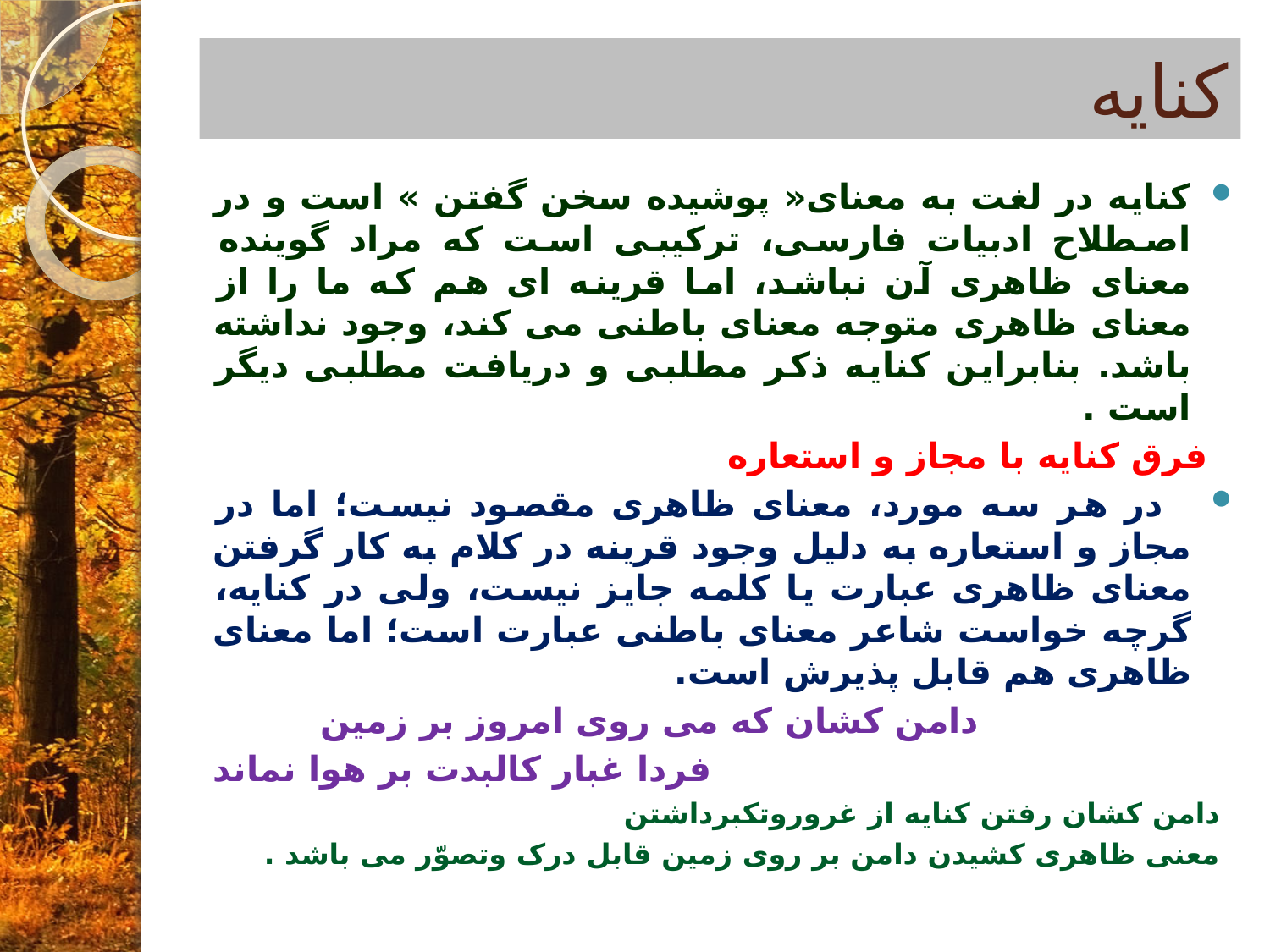

# کنایه
کنایه در لغت به معنای« پوشیده سخن گفتن » است و در اصطلاح ادبیات فارسی، ترکیبی است که مراد گوینده معنای ظاهری آن نباشد، اما قرینه ای هم که ما را از معنای ظاهری متوجه معنای باطنی می کند، وجود نداشته باشد. بنابراین کنایه ذکر مطلبی و دریافت مطلبی دیگر است .
 فرق کنایه با مجاز و استعاره
  در هر سه مورد، معنای ظاهری مقصود نیست؛ اما در مجاز و استعاره به دلیل وجود قرینه در کلام به کار گرفتن معنای ظاهری عبارت یا کلمه جایز نیست، ولی در کنایه، گرچه خواست شاعر معنای باطنی عبارت است؛ اما معنای ظاهری هم قابل پذیرش است.
                    دامن کشان که می روی امروز بر زمین
                                          فردا غبار کالبدت بر هوا نماند
دامن کشان رفتن کنایه از غروروتکبرداشتن
معنی ظاهری کشیدن دامن بر روی زمین قابل درک وتصوّر می باشد .